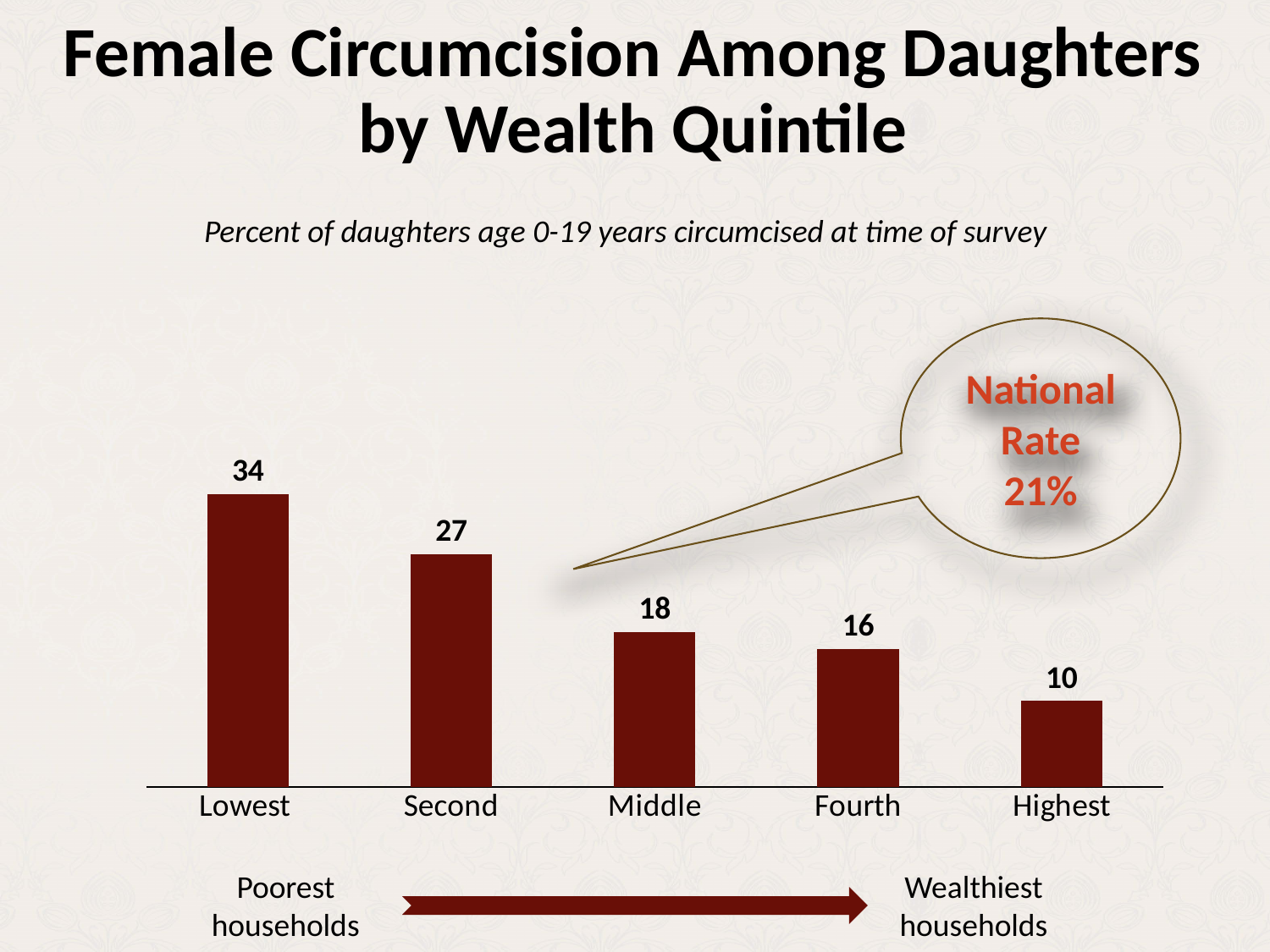

# Female Circumcision Among Daughters by Wealth Quintile
Percent of daughters age 0-19 years circumcised at time of survey

### Chart

| Category | Column1 |
|---|---|
| Lowest  | 34.0 |
| Second | 27.0 |
| Middle | 18.0 |
| Fourth | 16.0 |
| Highest | 10.0 |
National Rate
21%
Poorest households
Wealthiest households